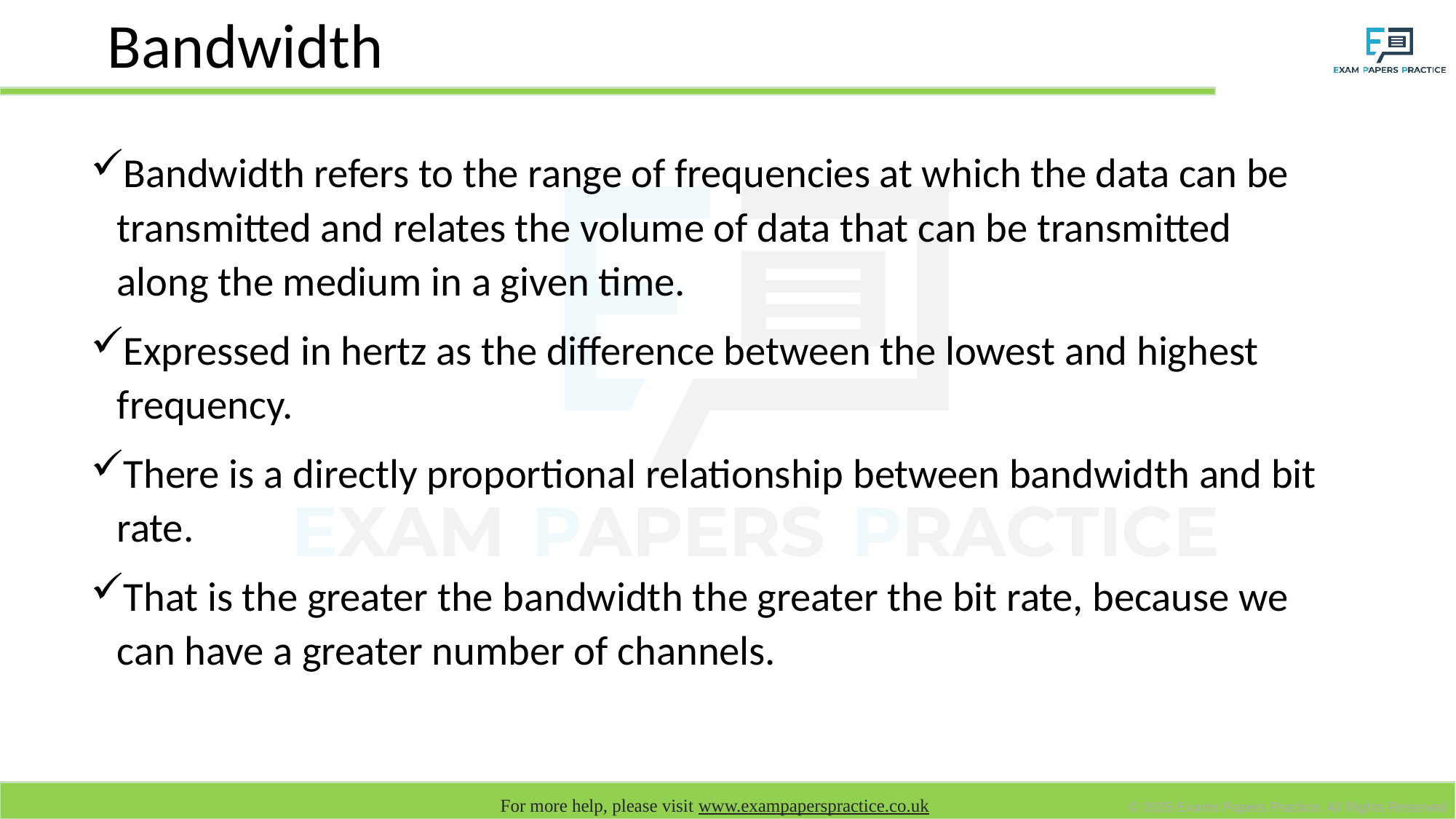

# Bandwidth
Bandwidth refers to the range of frequencies at which the data can be transmitted and relates the volume of data that can be transmitted along the medium in a given time.
Expressed in hertz as the difference between the lowest and highest frequency.
There is a directly proportional relationship between bandwidth and bit rate.
That is the greater the bandwidth the greater the bit rate, because we can have a greater number of channels.